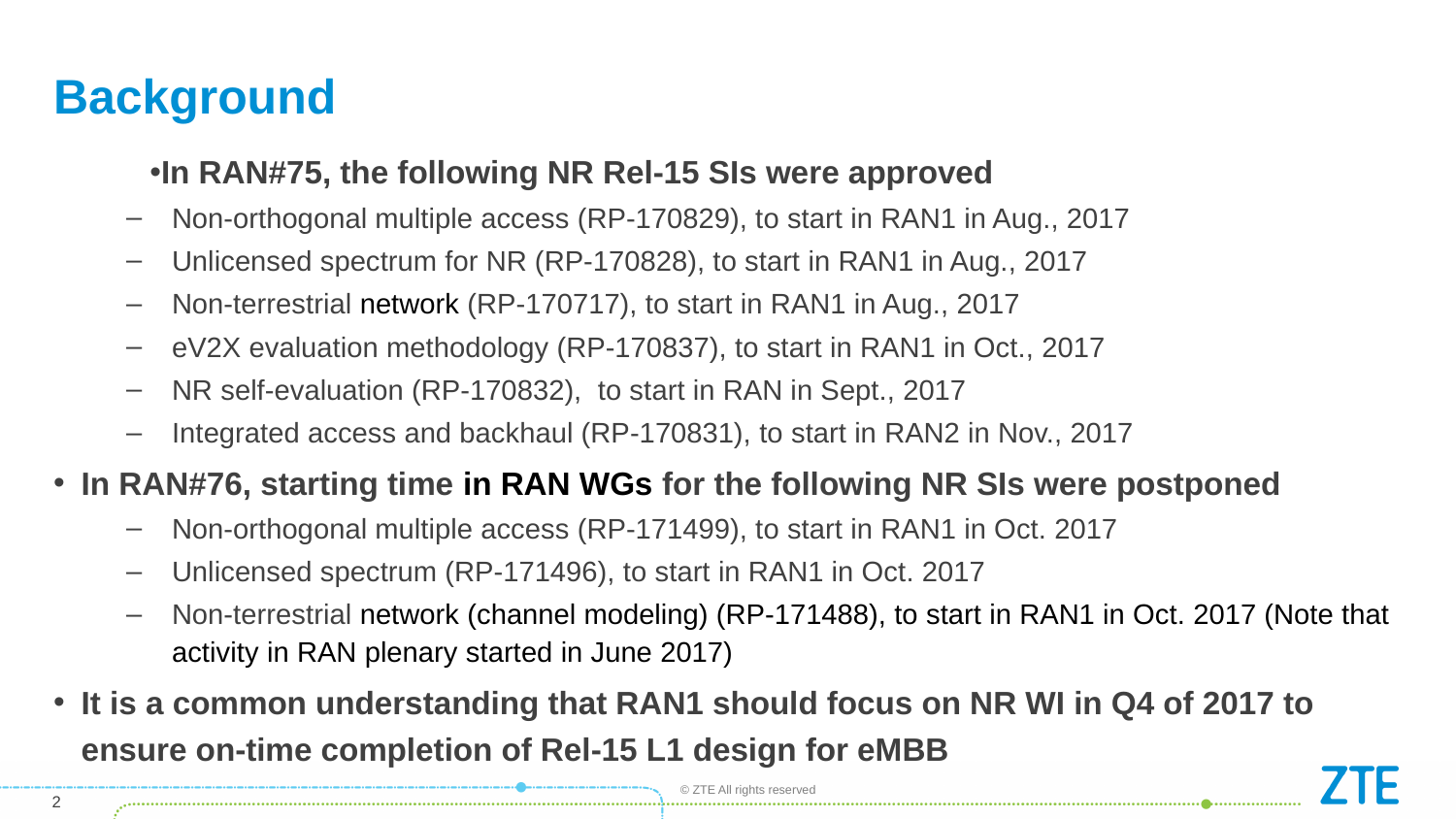

# Background
In RAN#75, the following NR Rel-15 SIs were approved
Non-orthogonal multiple access (RP-170829), to start in RAN1 in Aug., 2017
Unlicensed spectrum for NR (RP-170828), to start in RAN1 in Aug., 2017
Non-terrestrial network (RP-170717), to start in RAN1 in Aug., 2017
eV2X evaluation methodology (RP-170837), to start in RAN1 in Oct., 2017
NR self-evaluation (RP-170832),  to start in RAN in Sept., 2017
Integrated access and backhaul (RP-170831), to start in RAN2 in Nov., 2017
In RAN#76, starting time in RAN WGs for the following NR SIs were postponed
Non-orthogonal multiple access (RP-171499), to start in RAN1 in Oct. 2017
Unlicensed spectrum (RP-171496), to start in RAN1 in Oct. 2017
Non-terrestrial network (channel modeling) (RP-171488), to start in RAN1 in Oct. 2017 (Note that activity in RAN plenary started in June 2017)
It is a common understanding that RAN1 should focus on NR WI in Q4 of 2017 to ensure on-time completion of Rel-15 L1 design for eMBB